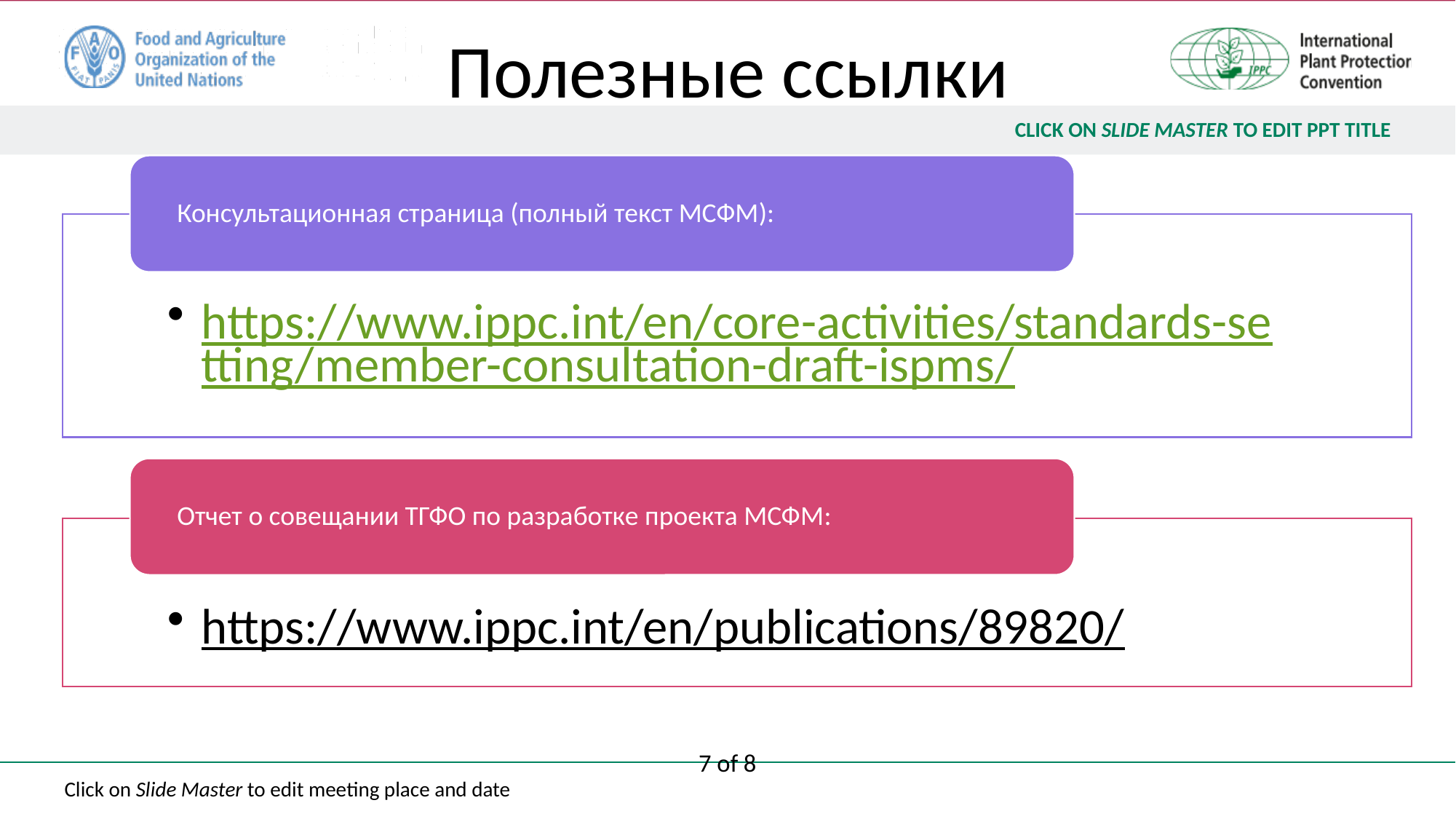

Полезные ссылки
https://www.ippc.int/en/core-activities/standards-setting/member-consultation-draft-ispms/
Консультационная страница (полный текст МСФМ):
https://www.ippc.int/en/publications/89820/
Отчет о совещании ТГФО по разработке проекта МСФМ:
7 of 8